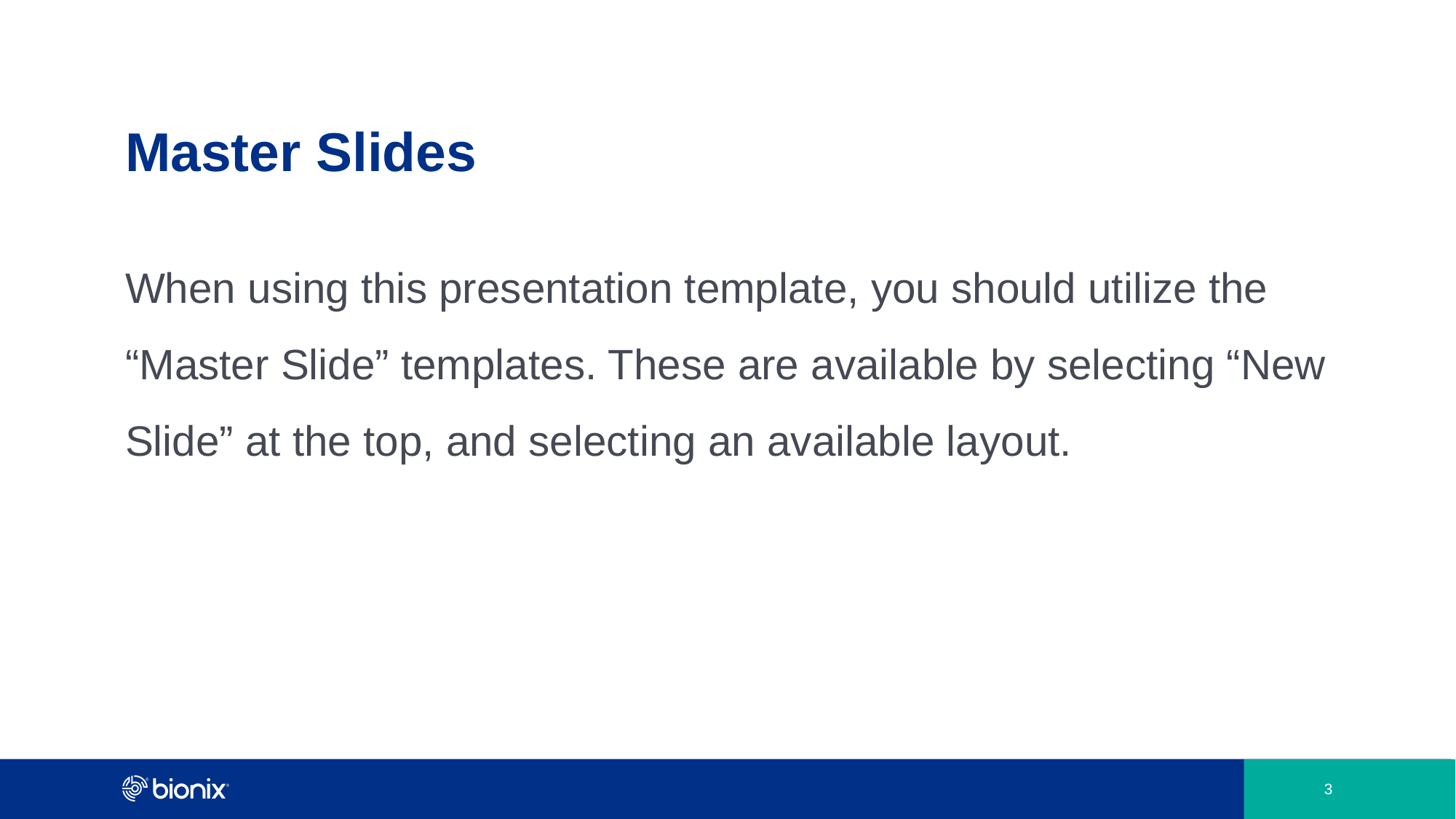

# Master Slides
When using this presentation template, you should utilize the “Master Slide” templates. These are available by selecting “New Slide” at the top, and selecting an available layout.
3